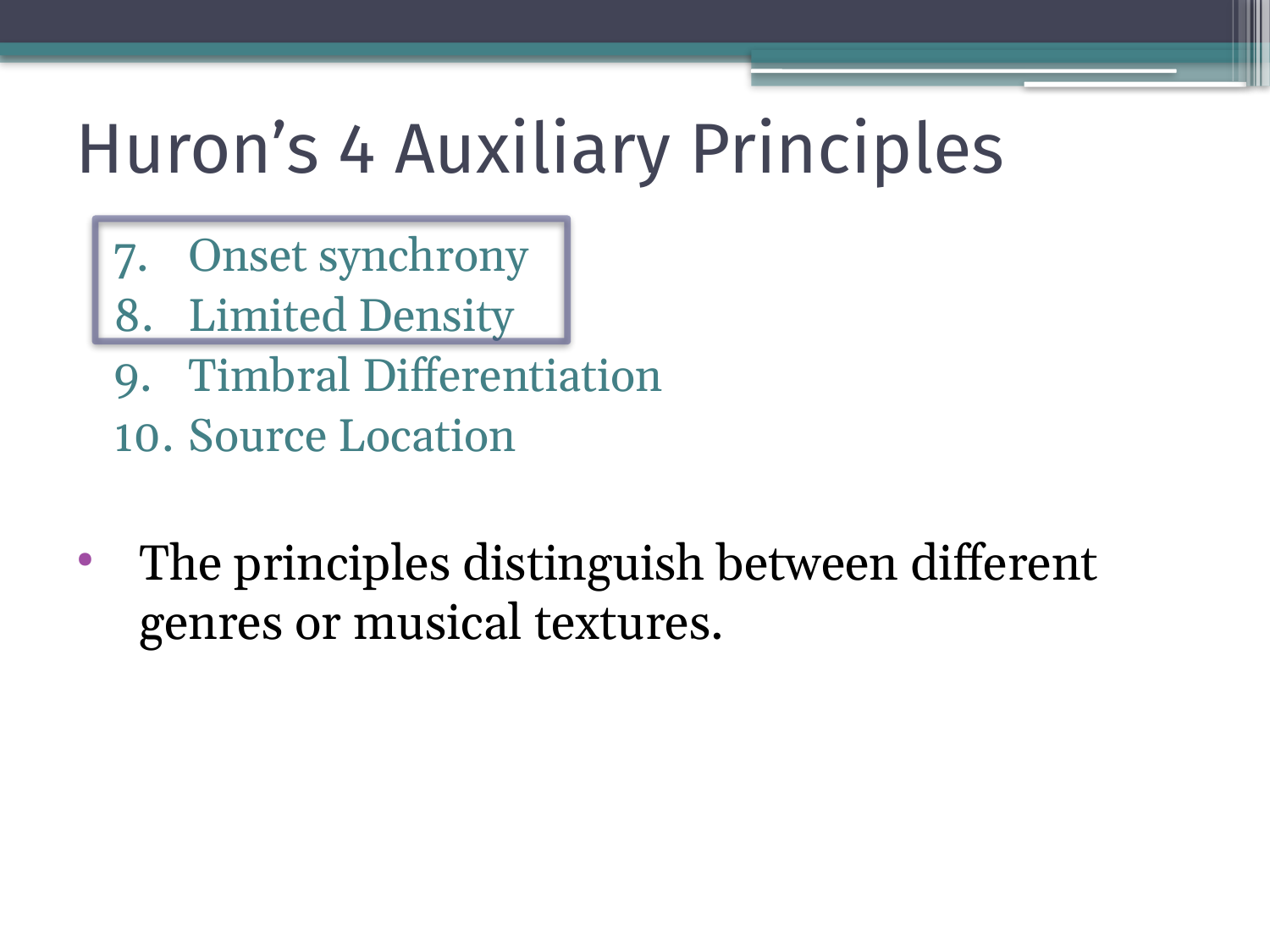

# Huron’s 4 Auxiliary Principles
 Onset synchrony
 Limited Density
 Timbral Differentiation
 Source Location

The principles distinguish between different genres or musical textures.